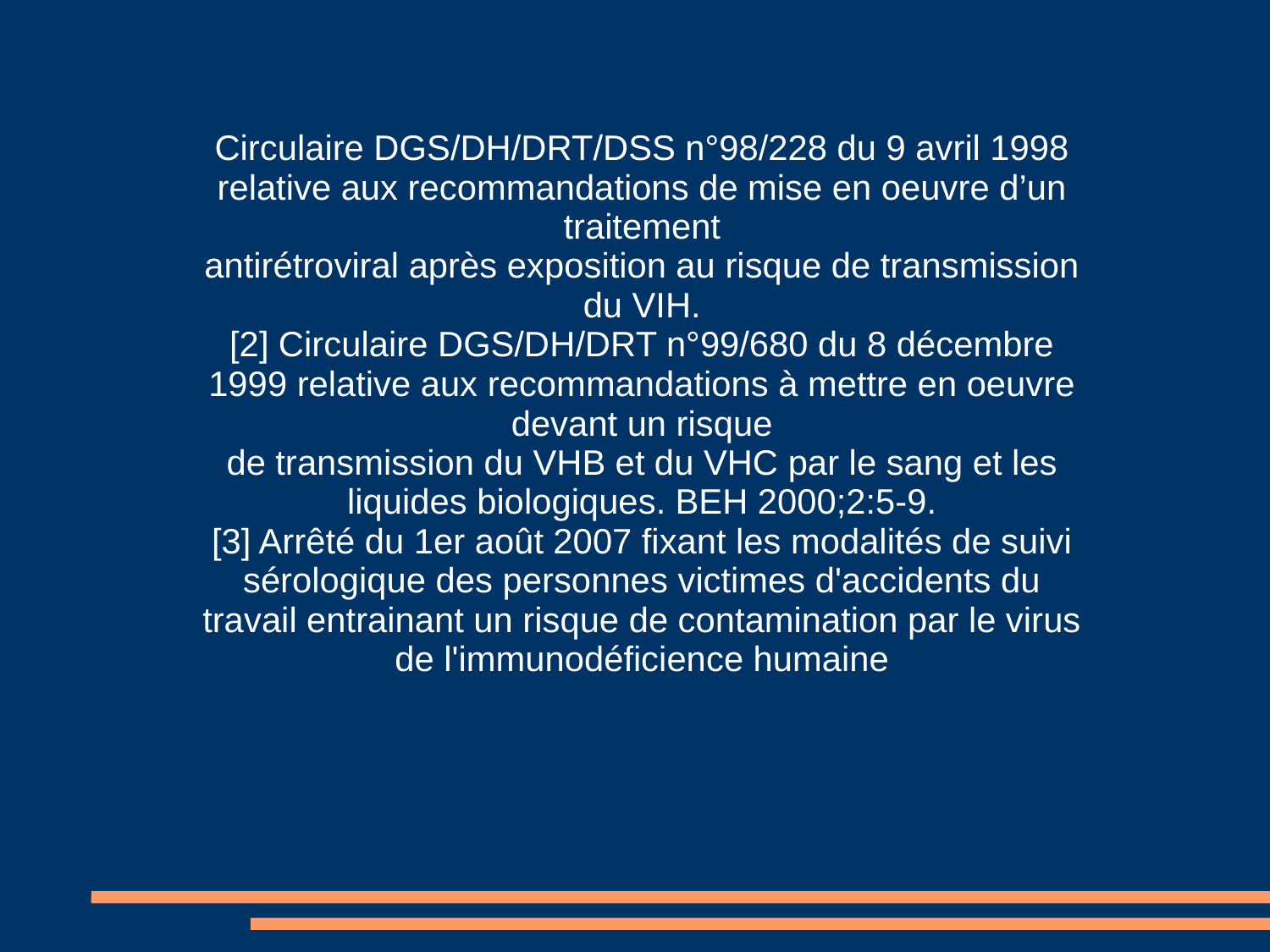

Circulaire DGS/DH/DRT/DSS n°98/228 du 9 avril 1998 relative aux recommandations de mise en oeuvre d’un traitement
antirétroviral après exposition au risque de transmission du VIH.
[2] Circulaire DGS/DH/DRT n°99/680 du 8 décembre 1999 relative aux recommandations à mettre en oeuvre devant un risque
de transmission du VHB et du VHC par le sang et les liquides biologiques. BEH 2000;2:5-9.
[3] Arrêté du 1er août 2007 fixant les modalités de suivi sérologique des personnes victimes d'accidents du travail entrainant un risque de contamination par le virus de l'immunodéficience humaine